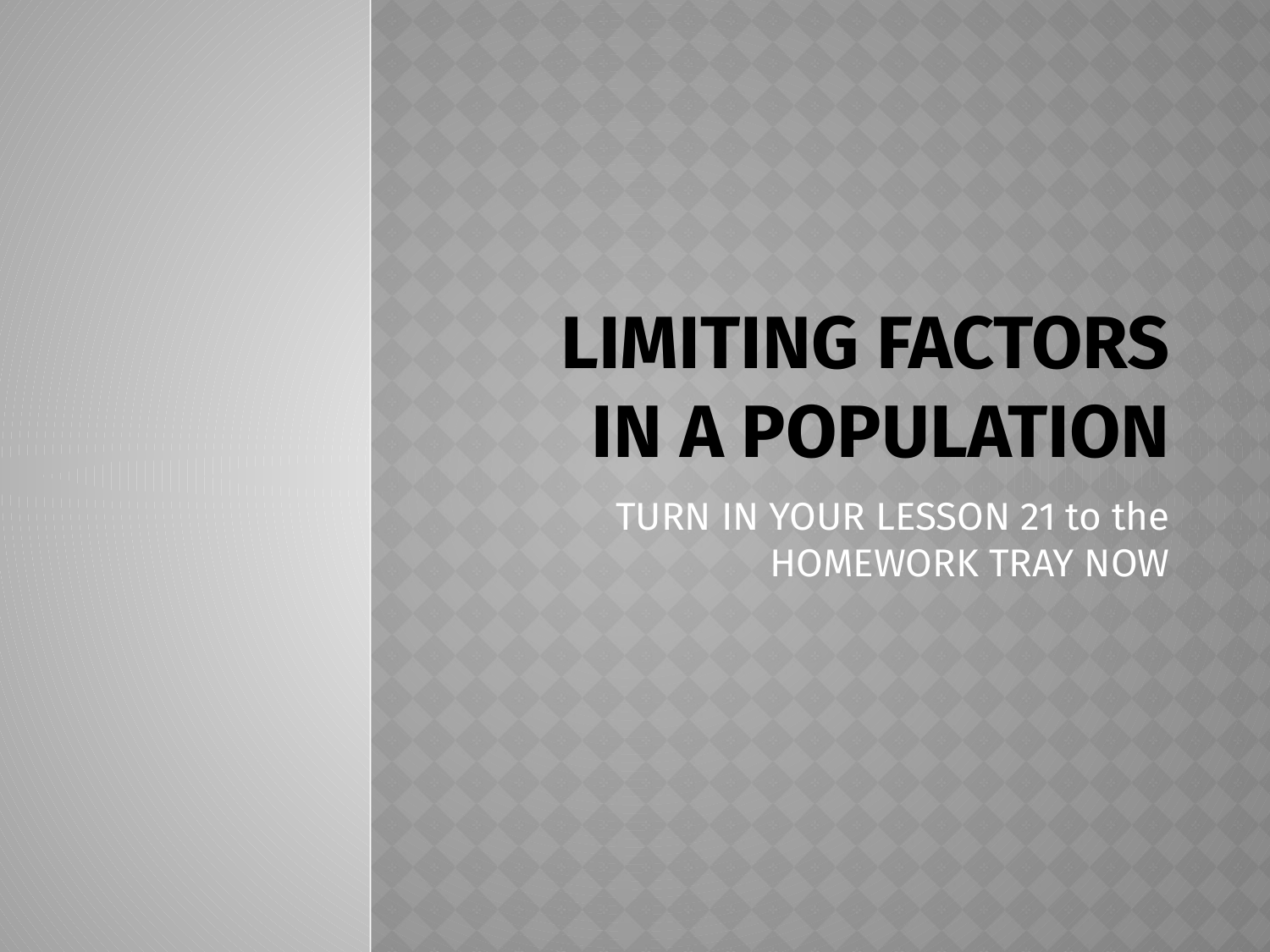

# Limiting Factors in a Population
TURN IN YOUR LESSON 21 to the HOMEWORK TRAY NOW